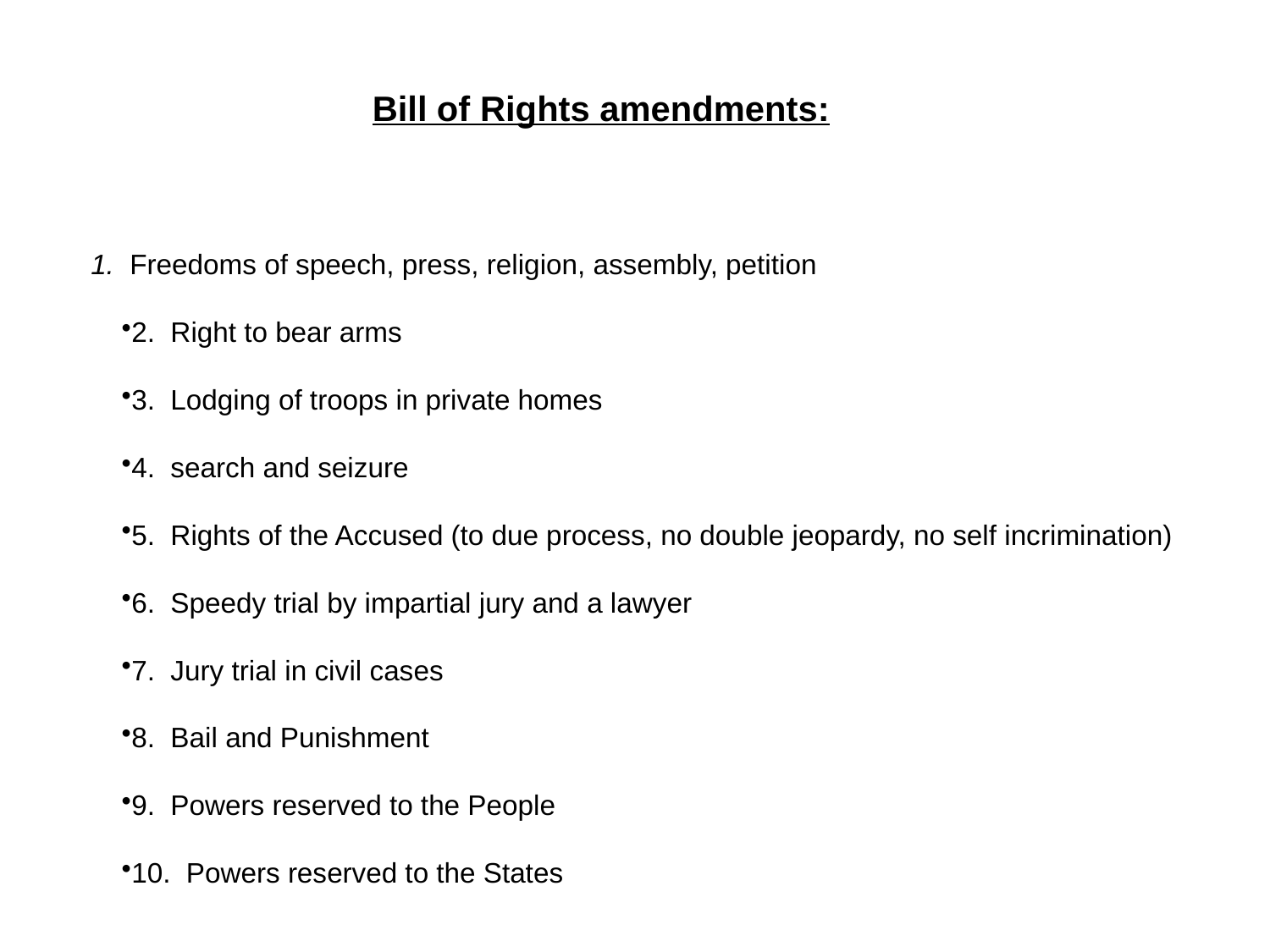

Bill of Rights amendments:

        1.  Freedoms of speech, press, religion, assembly, petition
2.  Right to bear arms
3.  Lodging of troops in private homes
4.  search and seizure
5.  Rights of the Accused (to due process, no double jeopardy, no self incrimination)
6.  Speedy trial by impartial jury and a lawyer
7.  Jury trial in civil cases
8.  Bail and Punishment
9.  Powers reserved to the People
10.  Powers reserved to the States